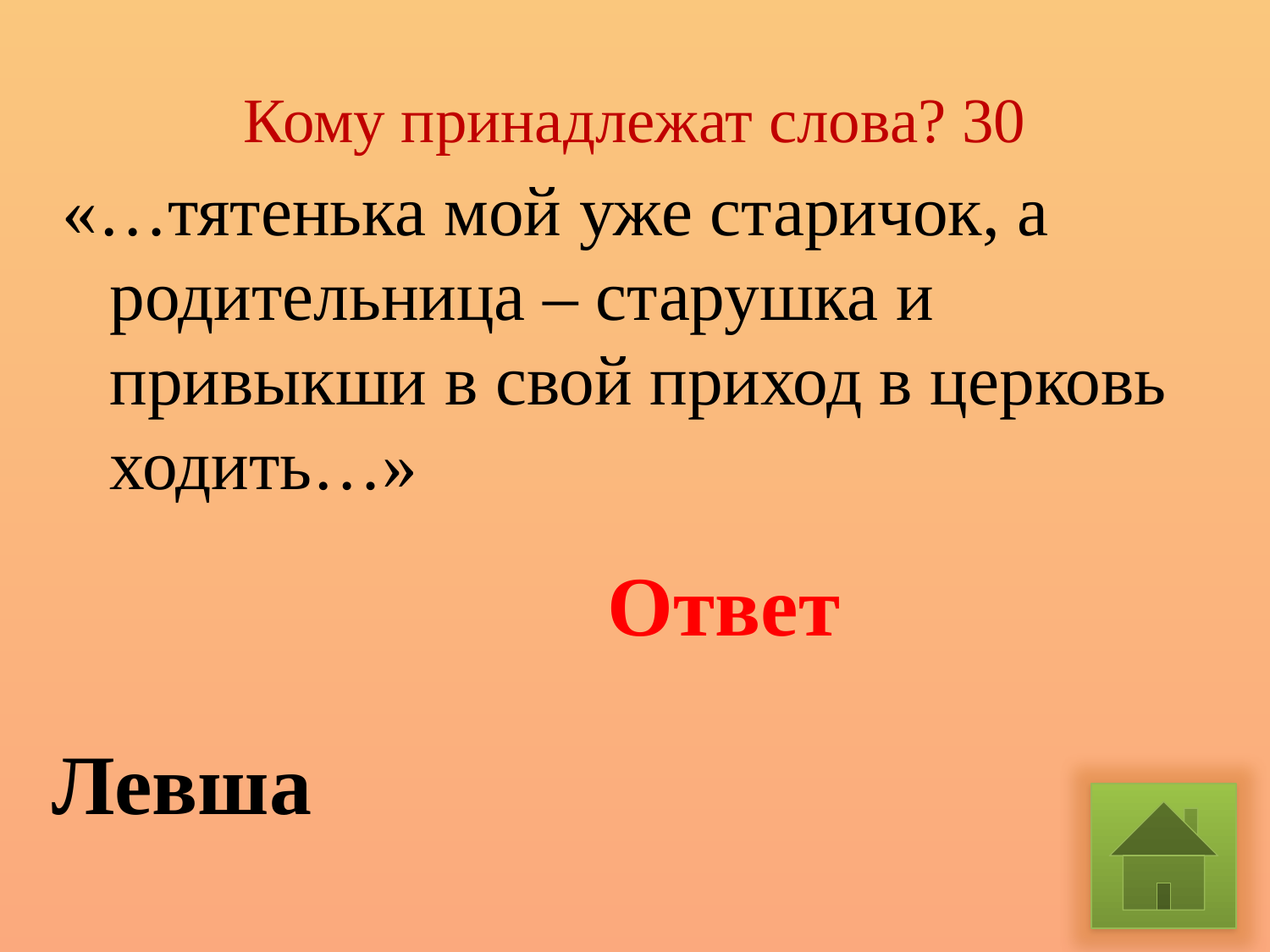

# Кому принадлежат слова? 30
«…тятенька мой уже старичок, а родительница – старушка и привыкши в свой приход в церковь ходить…»
Ответ
Левша